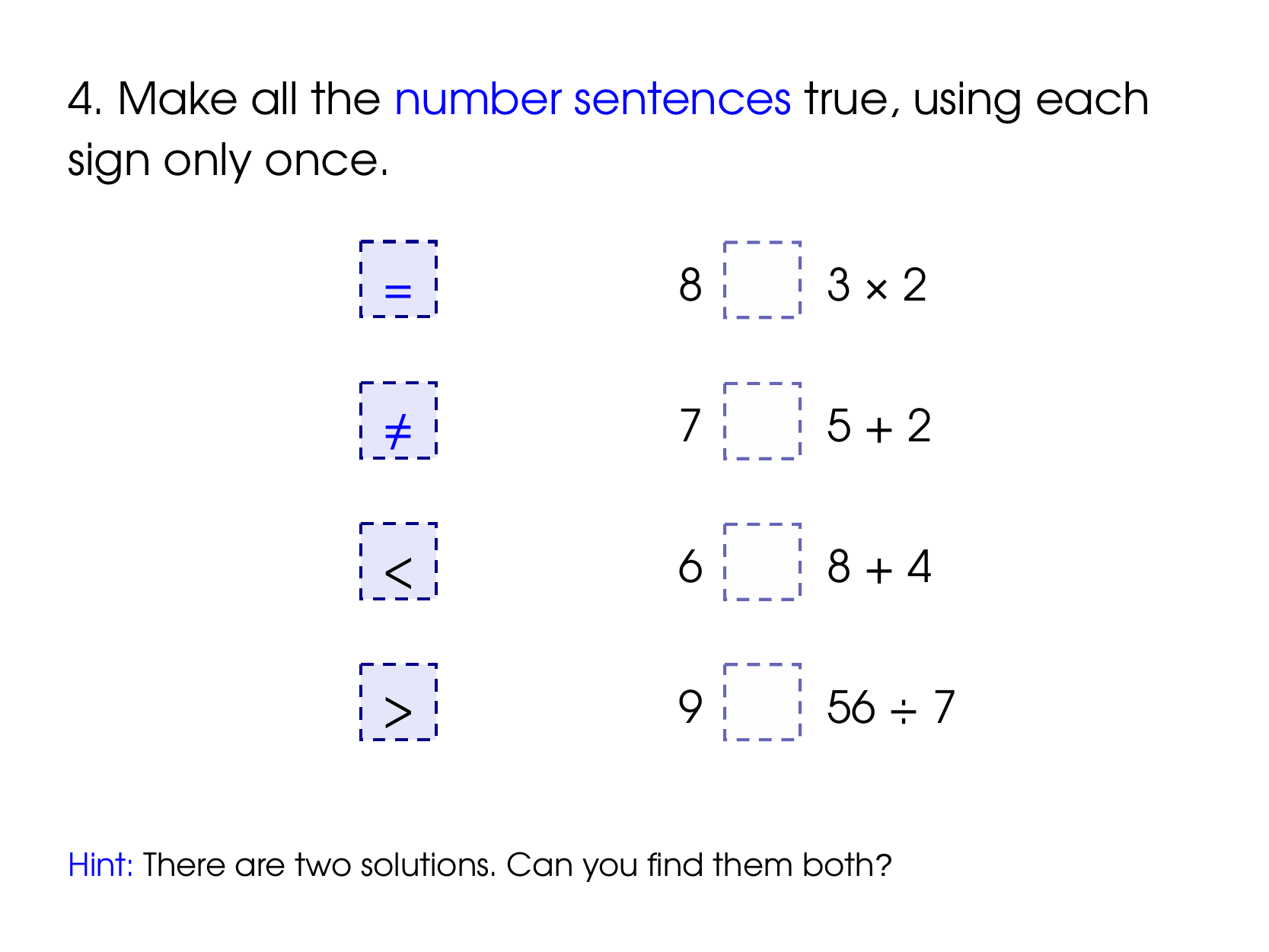

4. Make all the number sentences true, using each
sign only once.

=

8          3 × 2

≠

7          5 + 2

6          8 + 4
<

9          56 ÷ 7
>
Hint: There are two solutions. Can you find them both?